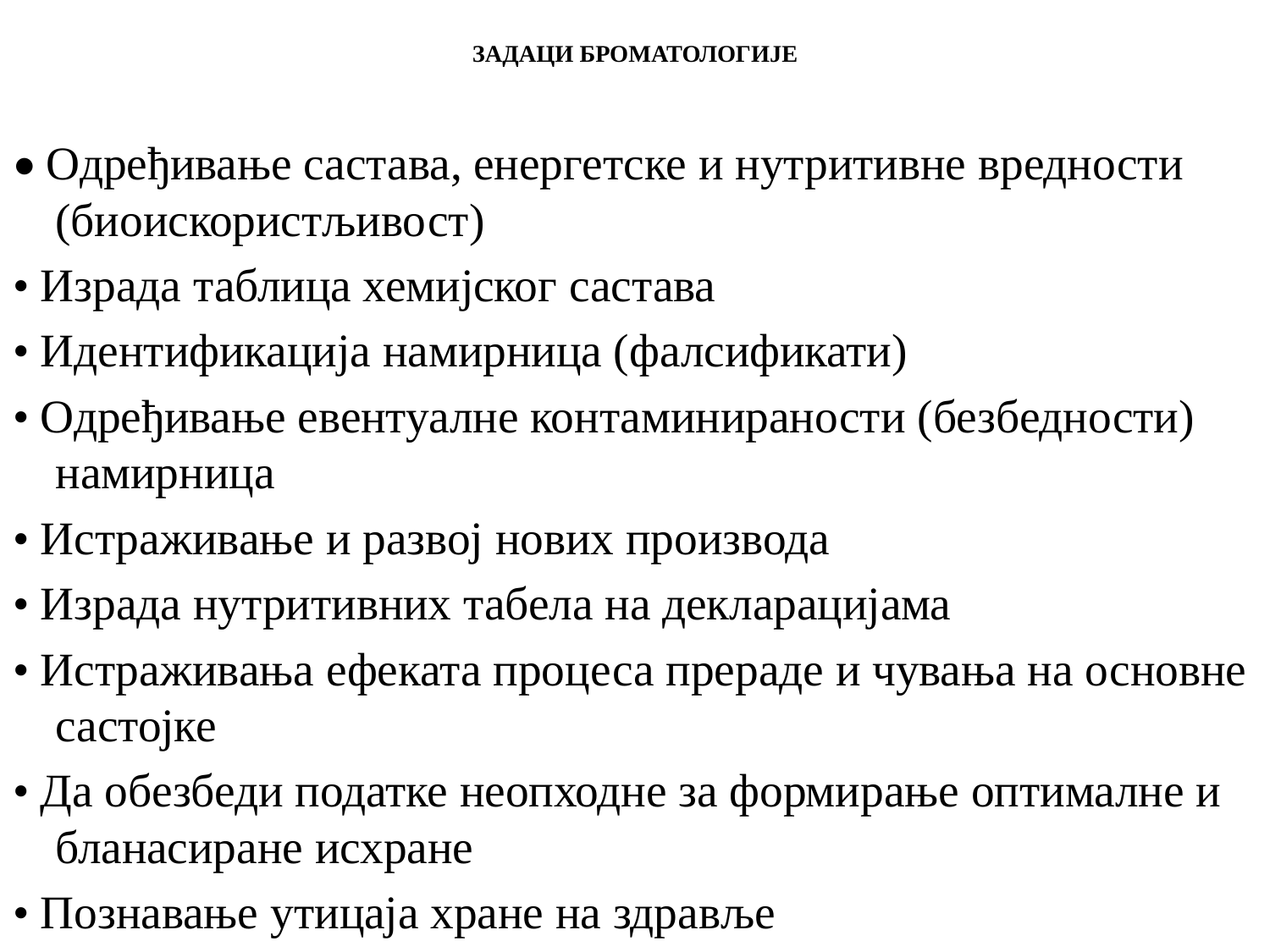

# ЗАДАЦИ БРОМАТОЛОГИЈЕ
• Одређивање састава, енергетске и нутритивне вредности (биоискористљивост)
• Израда таблица хемијског састава
• Идентификација намирница (фалсификати)
• Одређивање евентуалне контаминираности (безбедности) намирница
• Истраживање и развој нових производа
• Израда нутритивних табела на декларацијама
• Истраживања ефеката процеса прераде и чувања на основне састојке
• Да обезбеди податке неопходне за формирање оптималне и бланасиране исхране
• Познавање утицаја хране на здравље